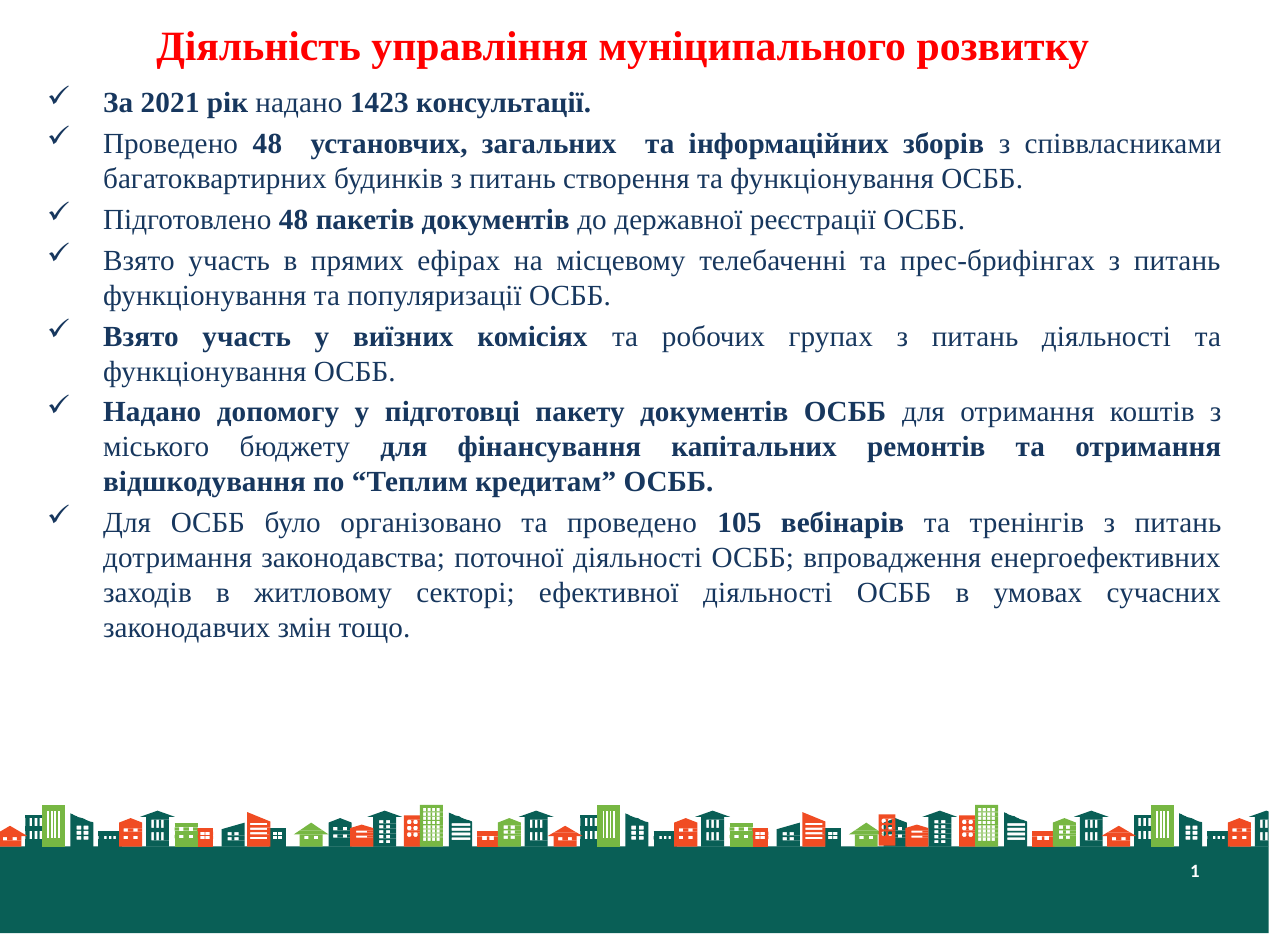

# Діяльність управління муніципального розвитку
За 2021 рік надано 1423 консультації.
Проведено 48  установчих, загальних  та інформаційних зборів з співвласниками багатоквартирних будинків з питань створення та функціонування ОСББ.
Підготовлено 48 пакетів документів до державної реєстрації ОСББ.
Взято участь в прямих ефірах на місцевому телебаченні та прес-брифінгах з питань функціонування та популяризації ОСББ.
Взято участь у виїзних комісіях та робочих групах з питань діяльності та функціонування ОСББ.
Надано допомогу у підготовці пакету документів ОСББ для отримання коштів з міського бюджету для фінансування капітальних ремонтів та отримання відшкодування по “Теплим кредитам” ОСББ.
Для ОСББ було організовано та проведено 105 вебінарів та тренінгів з питань дотримання законодавства; поточної діяльності ОСББ; впровадження енергоефективних заходів в житловому секторі; ефективної діяльності ОСББ в умовах сучасних законодавчих змін тощо.

1